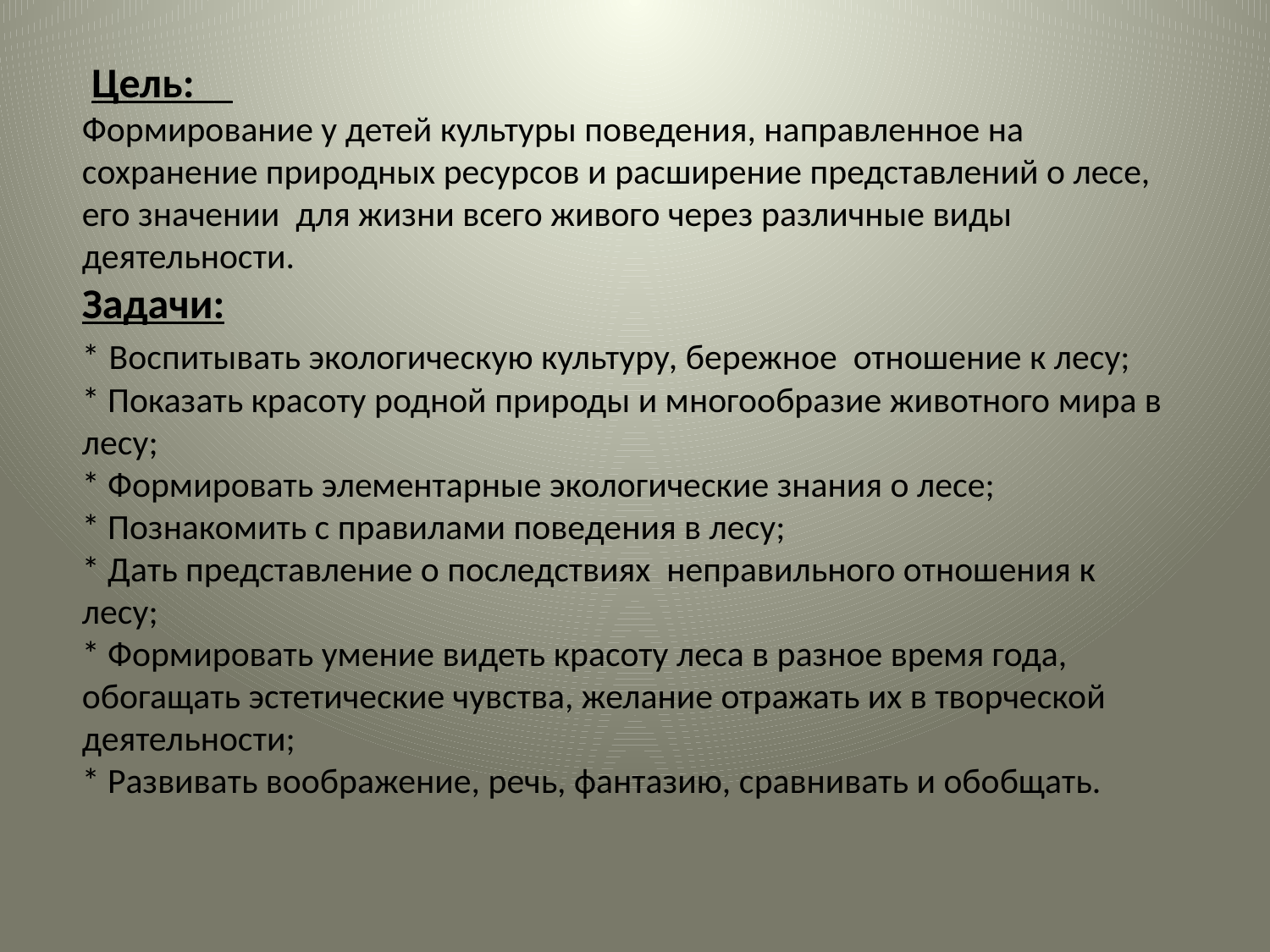

Цель:
Формирование у детей культуры поведения, направленное на сохранение природных ресурсов и расширение представлений о лесе, его значении  для жизни всего живого через различные виды деятельности.
Задачи:
* Воспитывать экологическую культуру, бережное  отношение к лесу;
* Показать красоту родной природы и многообразие животного мира в лесу;
* Формировать элементарные экологические знания о лесе;
* Познакомить с правилами поведения в лесу;
* Дать представление о последствиях  неправильного отношения к лесу;
* Формировать умение видеть красоту леса в разное время года, обогащать эстетические чувства, желание отражать их в творческой деятельности;
* Развивать воображение, речь, фантазию, сравнивать и обобщать.